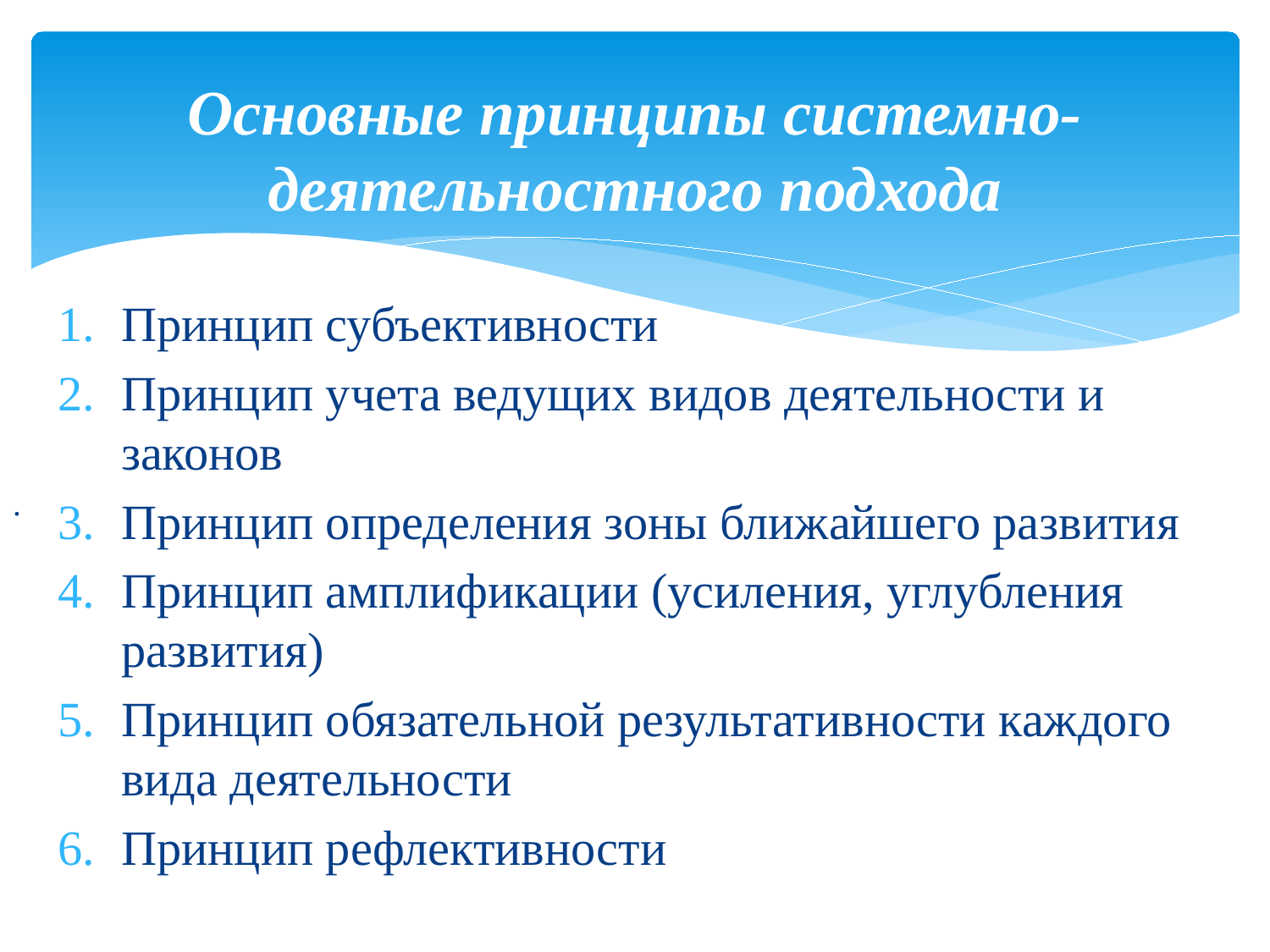

# Основные принципы системно-деятельностного подхода
Принцип субъективности
Принцип учета ведущих видов деятельности и законов
Принцип определения зоны ближайшего развития
Принцип амплификации (усиления, углубления развития)
Принцип обязательной результативности каждого вида деятельности
Принцип рефлективности

.